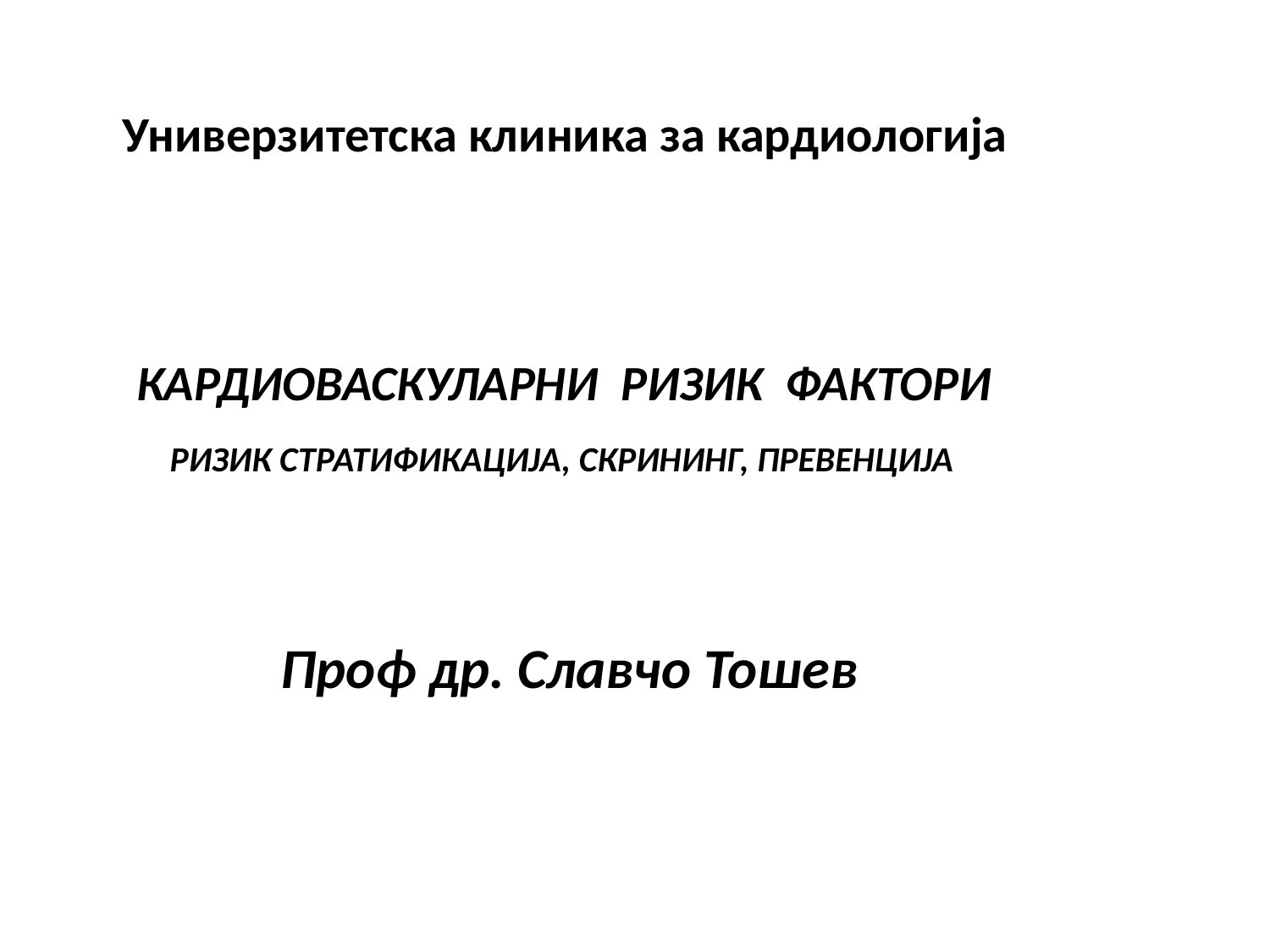

Универзитетска клиника за кардиологија
      КАРДИОВАСКУЛАРНИ  РИЗИК  ФАКТОРИ
          РИЗИК СТРАТИФИКАЦИЈА, СКРИНИНГ, ПРЕВЕНЦИЈА
Проф др. Славчо Тошев